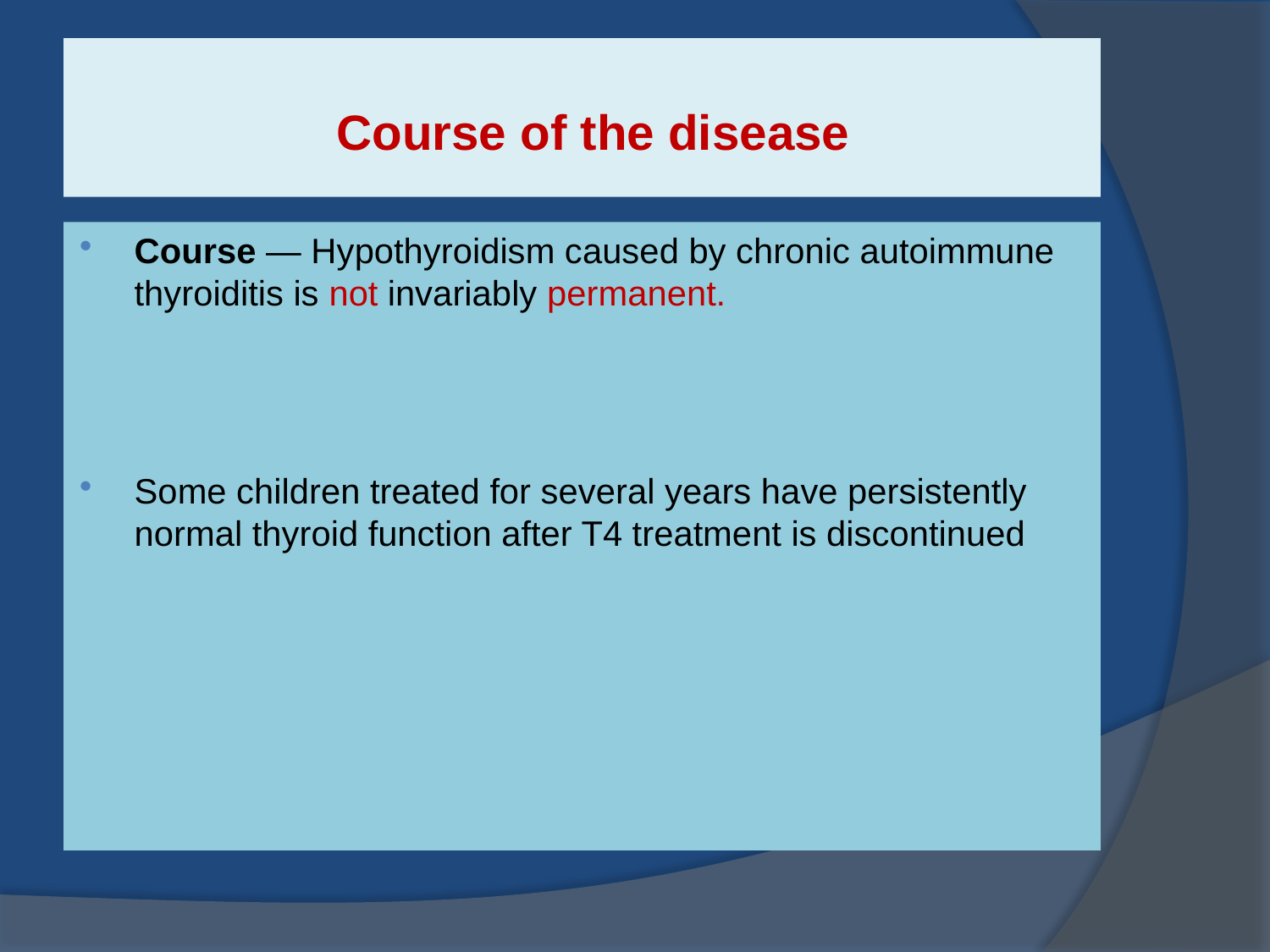

# Course of the disease
Course — Hypothyroidism caused by chronic autoimmune thyroiditis is not invariably permanent.

Some children treated for several years have persistently normal thyroid function after T4 treatment is discontinued